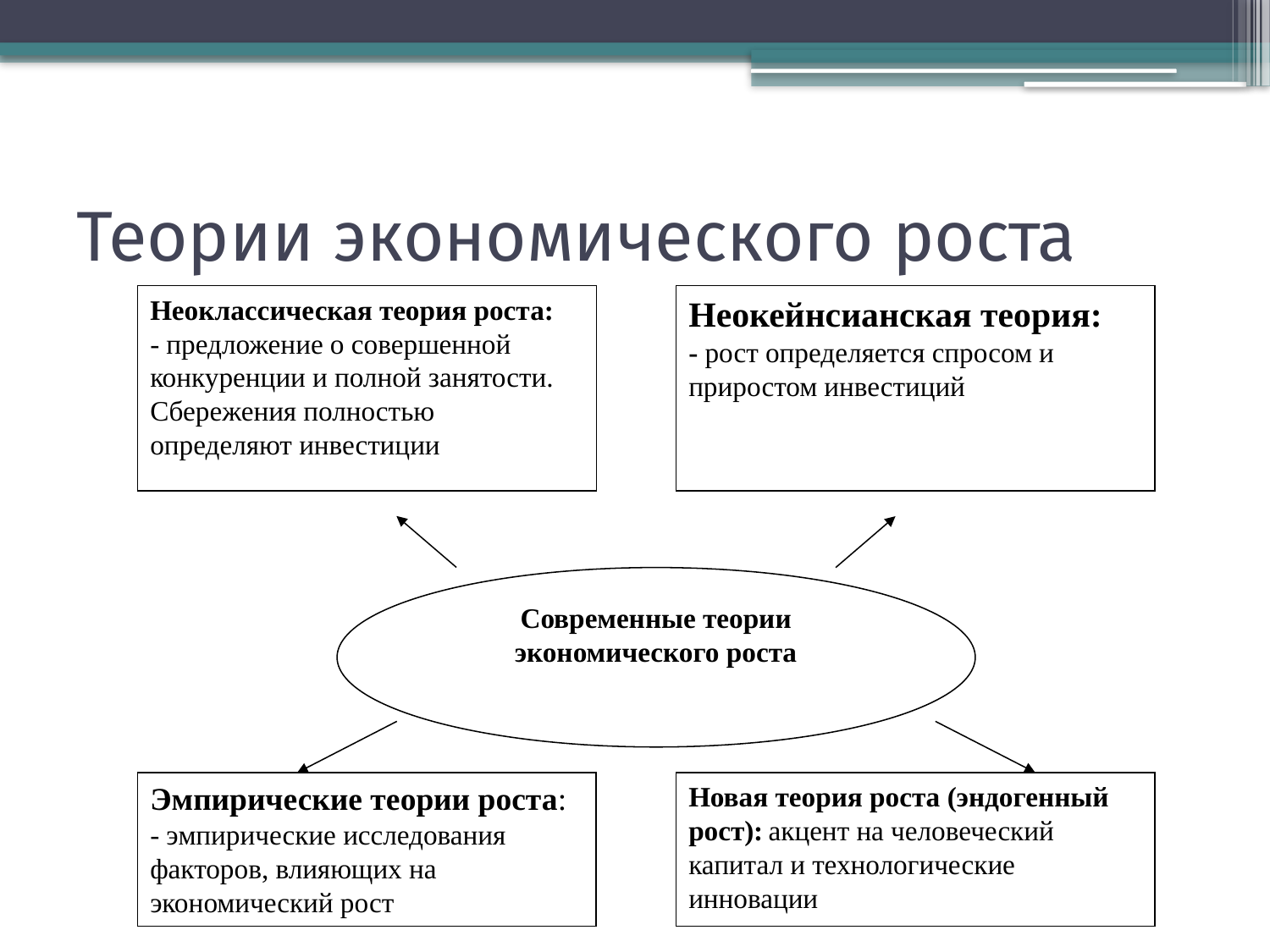

# Теории экономического роста

Неоклассическая теория роста:
- предложение о совершенной конкуренции и полной занятости. Сбережения полностью определяют инвестиции
Неокейнсианская теория:
- рост определяется спросом и приростом инвестиций

Современные теории экономического роста

Эмпирические теории роста:
- эмпирические исследования факторов, влияющих на экономический рост

Новая теория роста (эндогенный рост): акцент на человеческий капитал и технологические  инновации